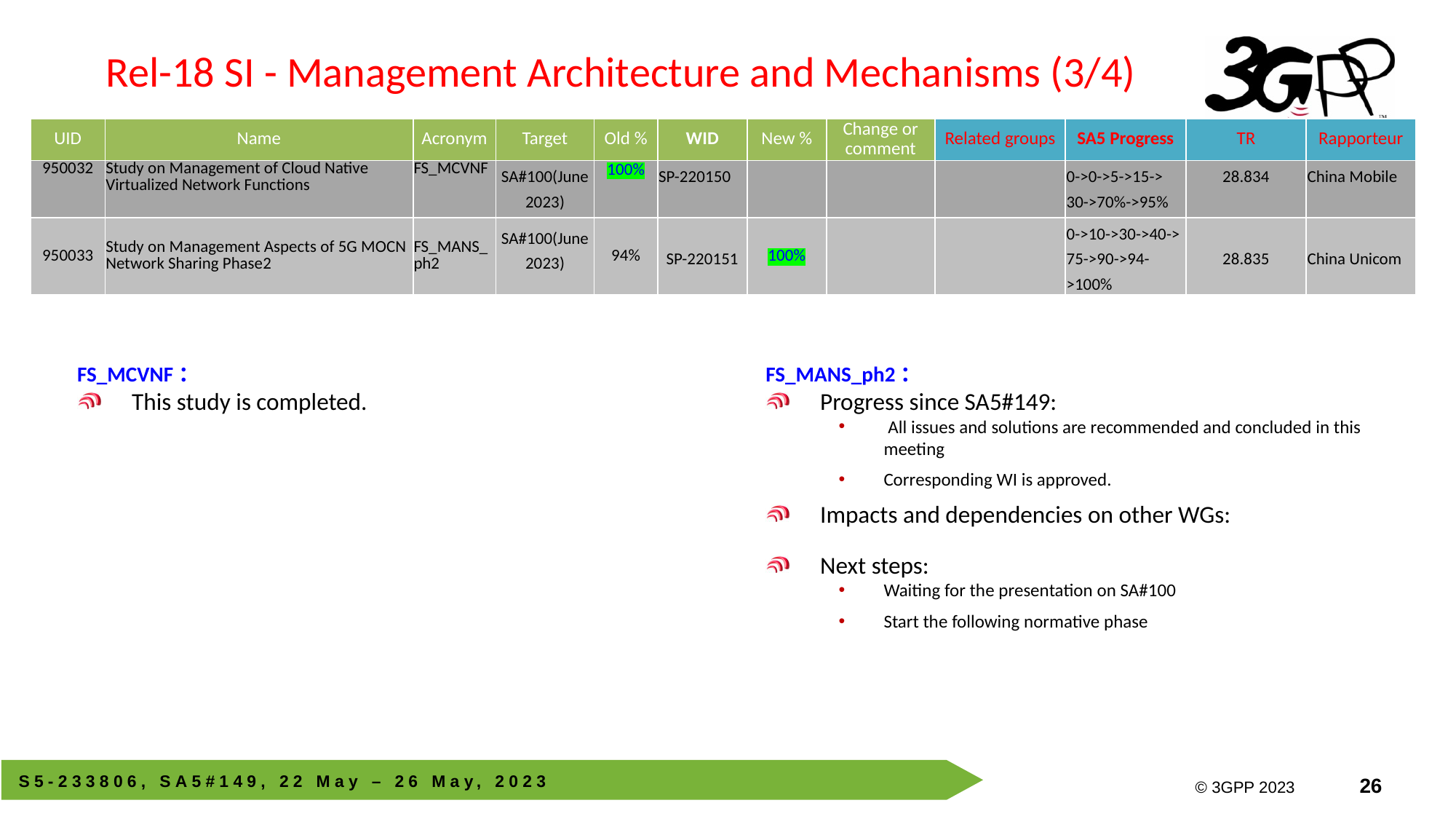

# Rel-18 SI - Management Architecture and Mechanisms (3/4)
| UID | Name | Acronym | Target | Old % | WID | New % | Change or comment | Related groups | SA5 Progress | TR | Rapporteur |
| --- | --- | --- | --- | --- | --- | --- | --- | --- | --- | --- | --- |
| 950032 | Study on Management of Cloud Native Virtualized Network Functions | FS\_MCVNF | SA#100(June 2023) | 100% | SP-220150 |  |  |  | 0->0->5->15-> 30->70%->95% | 28.834 | China Mobile |
| 950033 | Study on Management Aspects of 5G MOCN Network Sharing Phase2 | FS\_MANS\_ph2 | SA#100(June 2023) | 94% | SP-220151 | 100% |  |  | 0->10->30->40-> 75->90->94->100% | 28.835 | China Unicom |
FS_MCVNF：
This study is completed.
FS_MANS_ph2：
Progress since SA5#149:
 All issues and solutions are recommended and concluded in this meeting
Corresponding WI is approved.
Impacts and dependencies on other WGs:

Next steps:
Waiting for the presentation on SA#100
Start the following normative phase